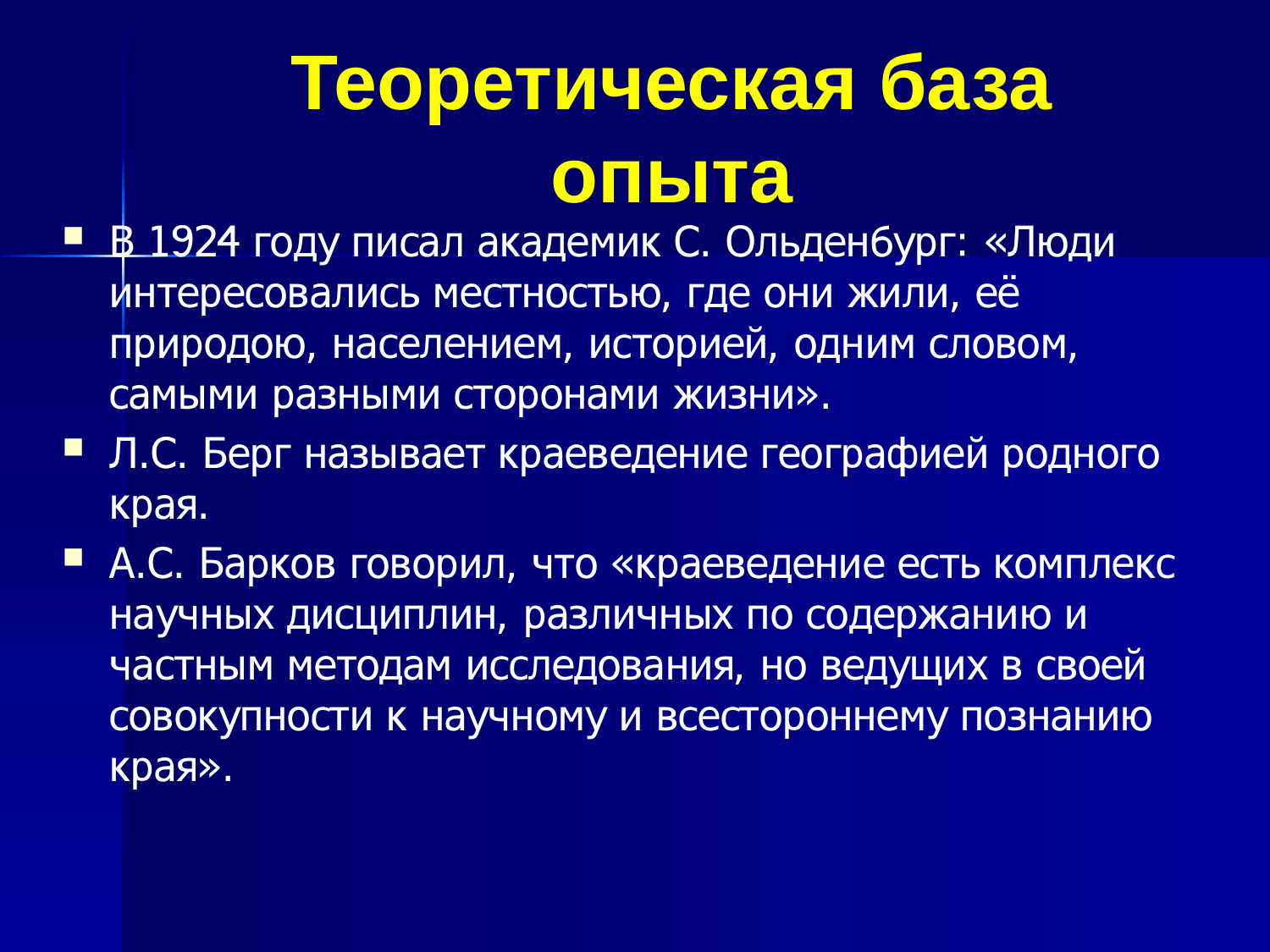

# Теоретическая база опыта
В 1924 году писал академик С. Ольденбург: «Люди интересовались местностью, где они жили, её природою, населением, историей, одним словом, самыми разными сторонами жизни».
Л.С. Берг называет краеведение географией родного края.
А.С. Барков говорил, что «краеведение есть комплекс научных дисциплин, различных по содержанию и частным методам исследования, но ведущих в своей совокупности к научному и всестороннему познанию края».